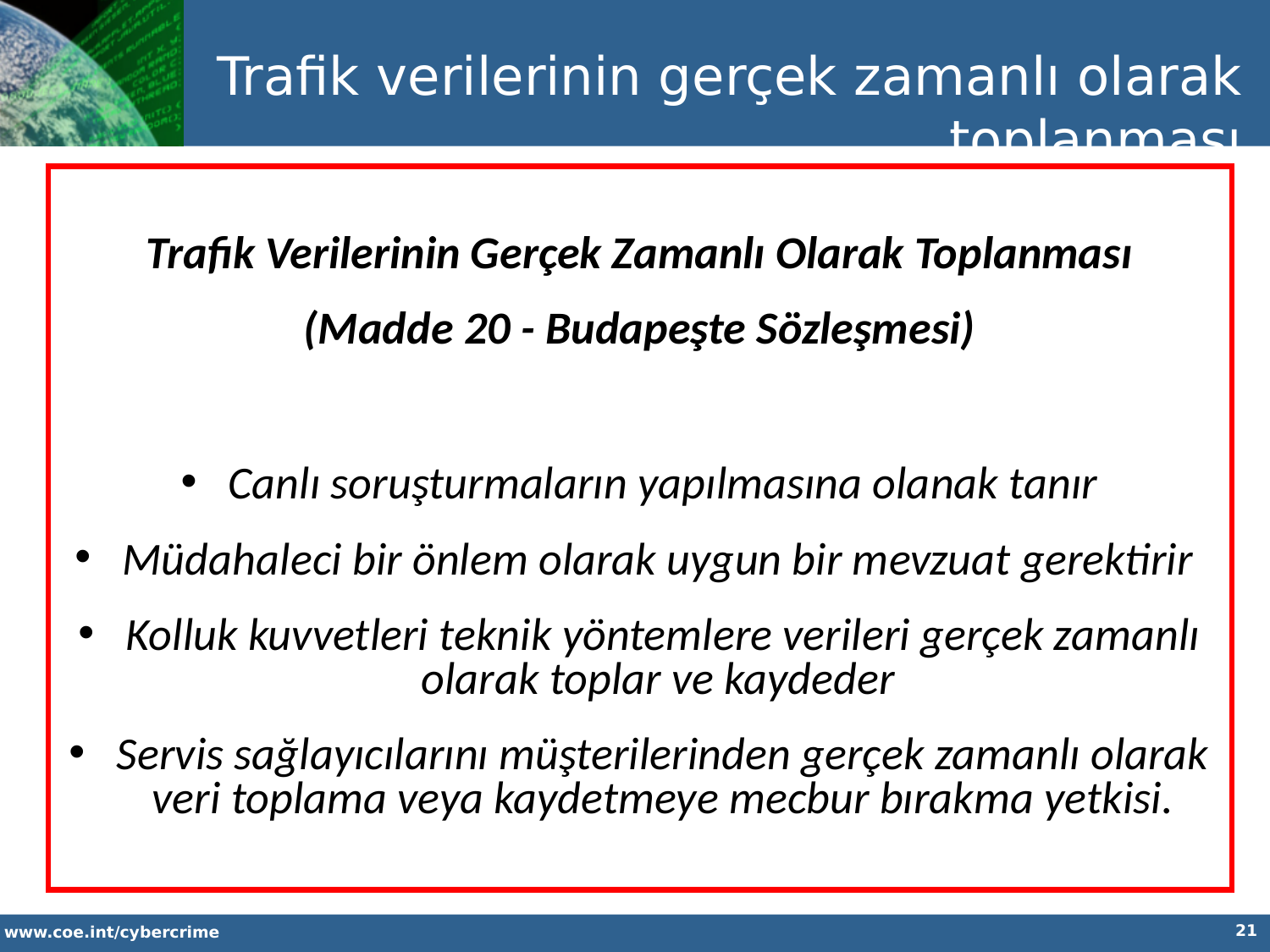

Trafik verilerinin gerçek zamanlı olarak toplanması
Trafik Verilerinin Gerçek Zamanlı Olarak Toplanması
(Madde 20 - Budapeşte Sözleşmesi)

Canlı soruşturmaların yapılmasına olanak tanır
Müdahaleci bir önlem olarak uygun bir mevzuat gerektirir
Kolluk kuvvetleri teknik yöntemlere verileri gerçek zamanlı olarak toplar ve kaydeder
Servis sağlayıcılarını müşterilerinden gerçek zamanlı olarak veri toplama veya kaydetmeye mecbur bırakma yetkisi.